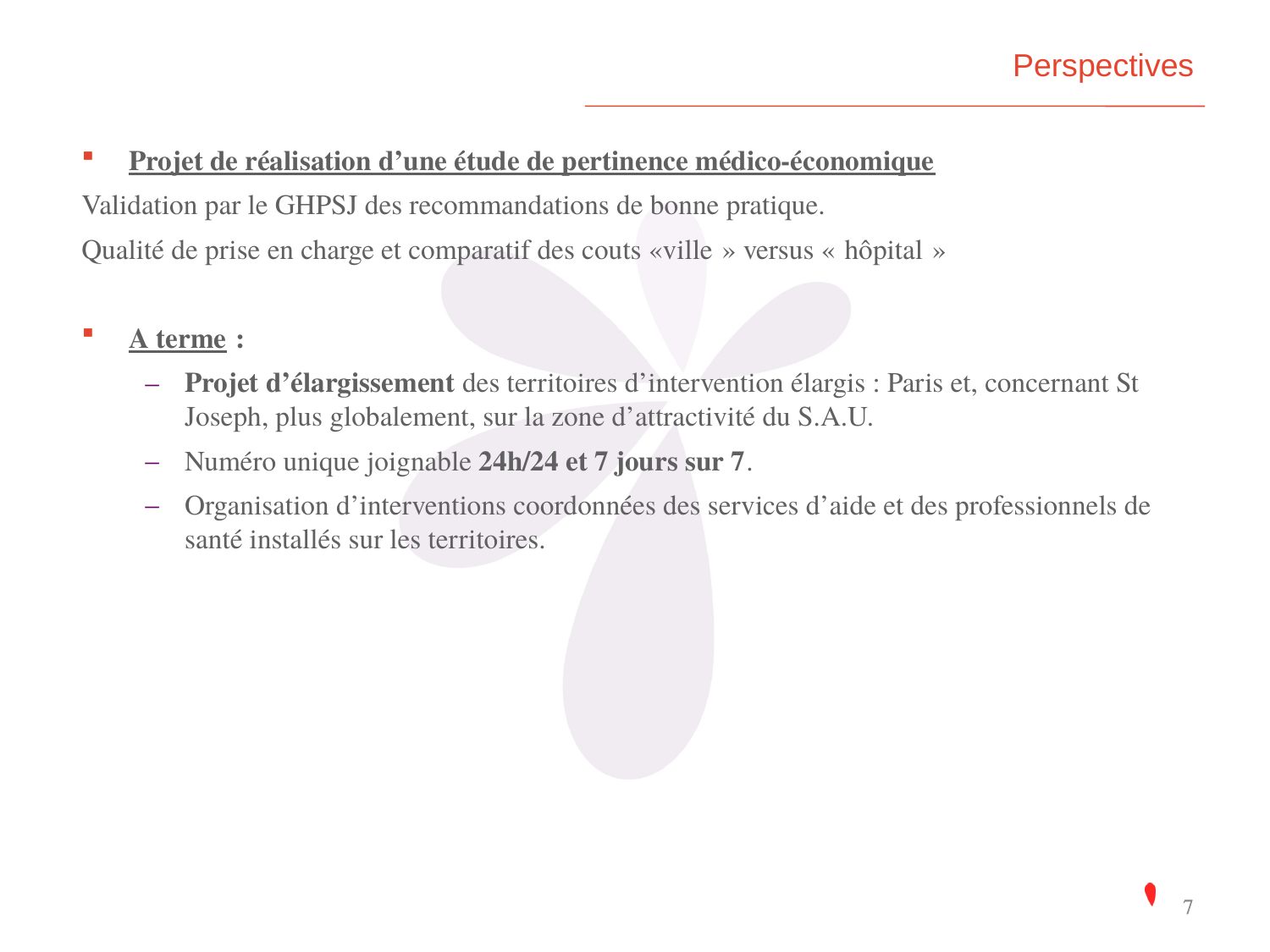

# Perspectives
Projet de réalisation d’une étude de pertinence médico-économique
Validation par le GHPSJ des recommandations de bonne pratique.
Qualité de prise en charge et comparatif des couts «ville » versus « hôpital »

A terme :
Projet d’élargissement des territoires d’intervention élargis : Paris et, concernant St Joseph, plus globalement, sur la zone d’attractivité du S.A.U.
Numéro unique joignable 24h/24 et 7 jours sur 7.
Organisation d’interventions coordonnées des services d’aide et des professionnels de santé installés sur les territoires.